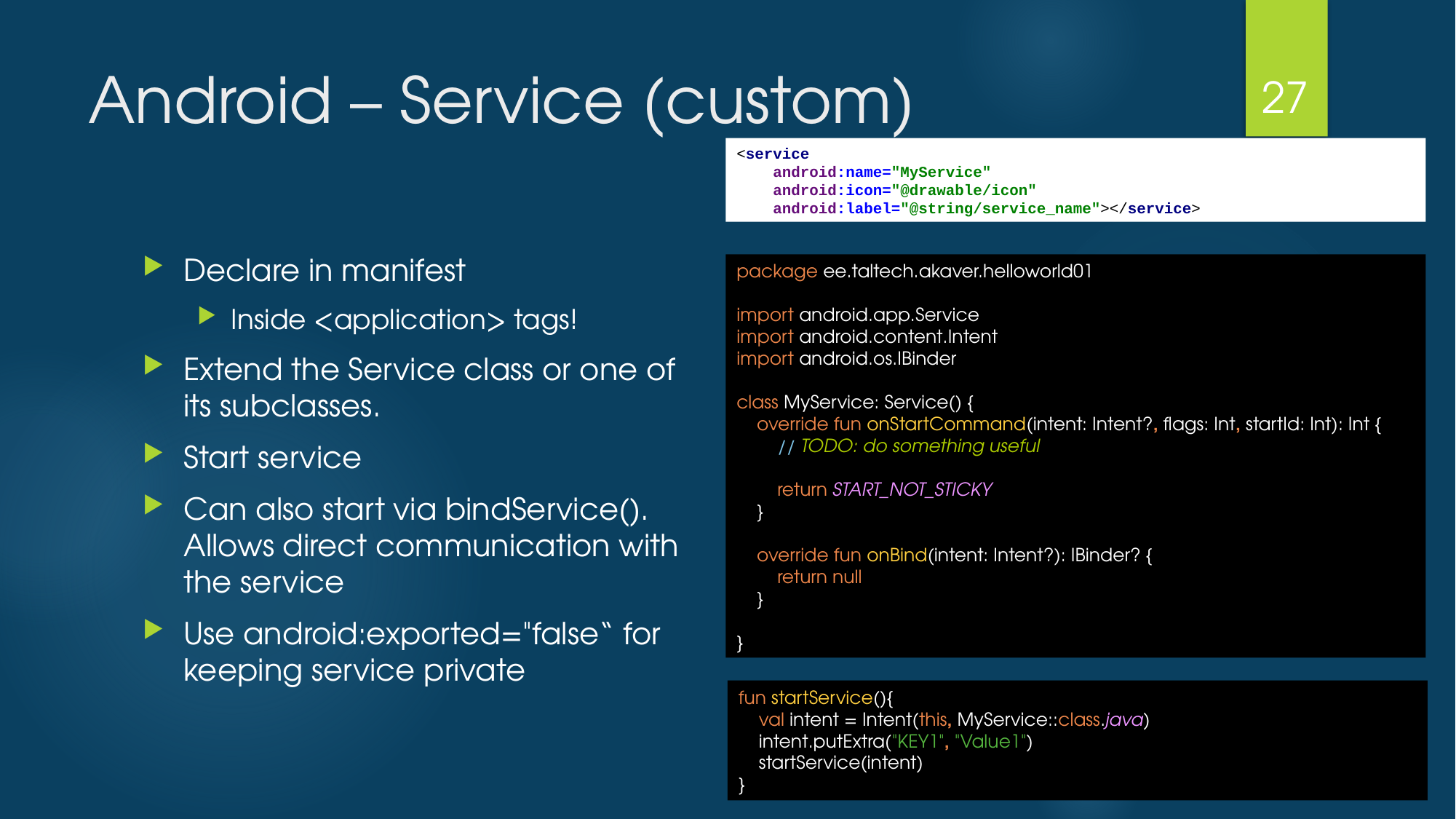

27
# Android – Service (custom)
<service
    android:name="MyService"
    android:icon="@drawable/icon"
    android:label="@string/service_name"></service>
Declare in manifest
Inside <application> tags!
Extend the Service class or one of its subclasses.
Start service
Can also start via bindService(). Allows direct communication with the service
Use android:exported="false“ for keeping service private
package ee.taltech.akaver.helloworld01
import android.app.Service
import android.content.Intent
import android.os.IBinder
class MyService: Service() {
    override fun onStartCommand(intent: Intent?, flags: Int, startId: Int): Int {
        // TODO: do something useful
        return START_NOT_STICKY
    }
    override fun onBind(intent: Intent?): IBinder? {
        return null
    }
}
fun startService(){
    val intent = Intent(this, MyService::class.java)
    intent.putExtra("KEY1", "Value1")
    startService(intent)
}